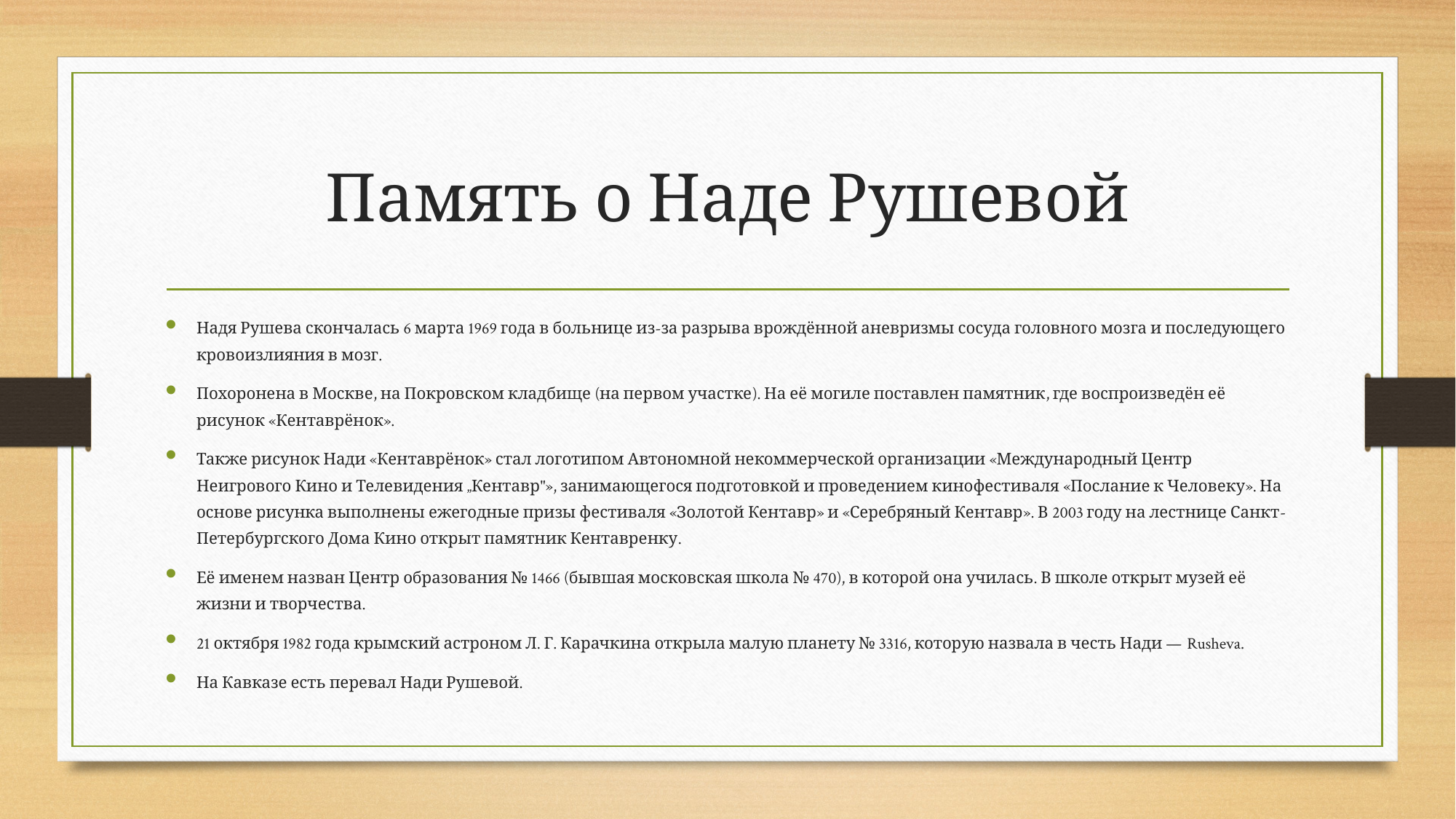

# Память о Наде Рушевой
Надя Рушева скончалась 6 марта 1969 года в больнице из-за разрыва врождённой аневризмы сосуда головного мозга и последующего кровоизлияния в мозг.
Похоронена в Москве, на Покровском кладбище (на первом участке). На её могиле поставлен памятник, где воспроизведён её рисунок «Кентаврёнок».
Также рисунок Нади «Кентаврёнок» стал логотипом Автономной некоммерческой организации «Международный Центр Неигрового Кино и Телевидения „Кентавр"», занимающегося подготовкой и проведением кинофестиваля «Послание к Человеку». На основе рисунка выполнены ежегодные призы фестиваля «Золотой Кентавр» и «Серебряный Кентавр». В 2003 году на лестнице Санкт-Петербургского Дома Кино открыт памятник Кентавренку.
Её именем назван Центр образования № 1466 (бывшая московская школа № 470), в которой она училась. В школе открыт музей её жизни и творчества.
21 октября 1982 года крымский астроном Л. Г. Карачкина открыла малую планету № 3316, которую назвала в честь Нади — Rusheva.
На Кавказе есть перевал Нади Рушевой.